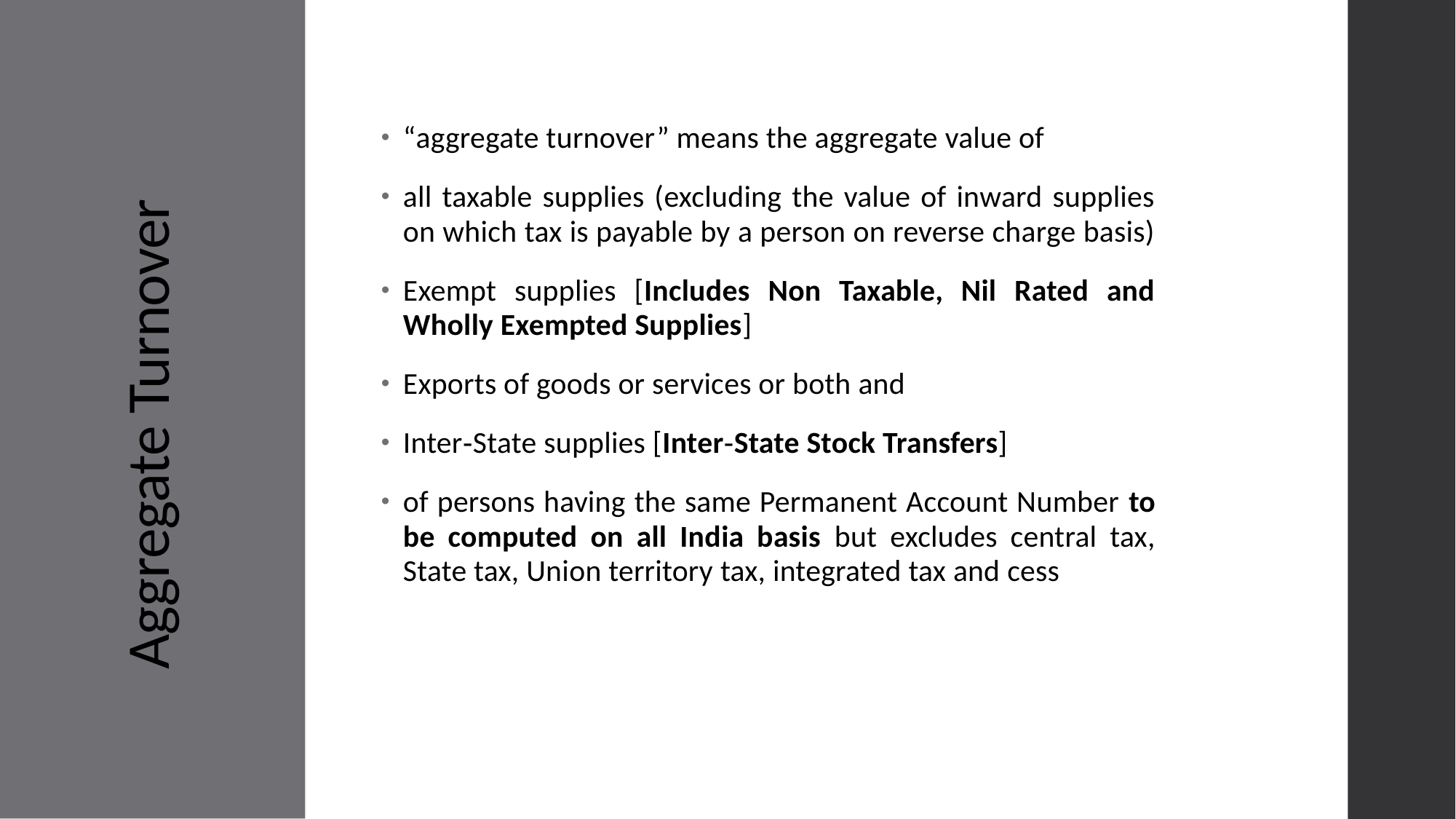

“aggregate turnover” means the aggregate value of
all taxable supplies (excluding the value of inward supplies on which tax is payable by a person on reverse charge basis)
Exempt supplies [Includes Non Taxable, Nil Rated and Wholly Exempted Supplies]
Exports of goods or services or both and
Inter‐State supplies [Inter‐State Stock Transfers]
of persons having the same Permanent Account Number to be computed on all India basis but excludes central tax, State tax, Union territory tax, integrated tax and cess
# Aggregate Turnover
CA DHARA GANDHI